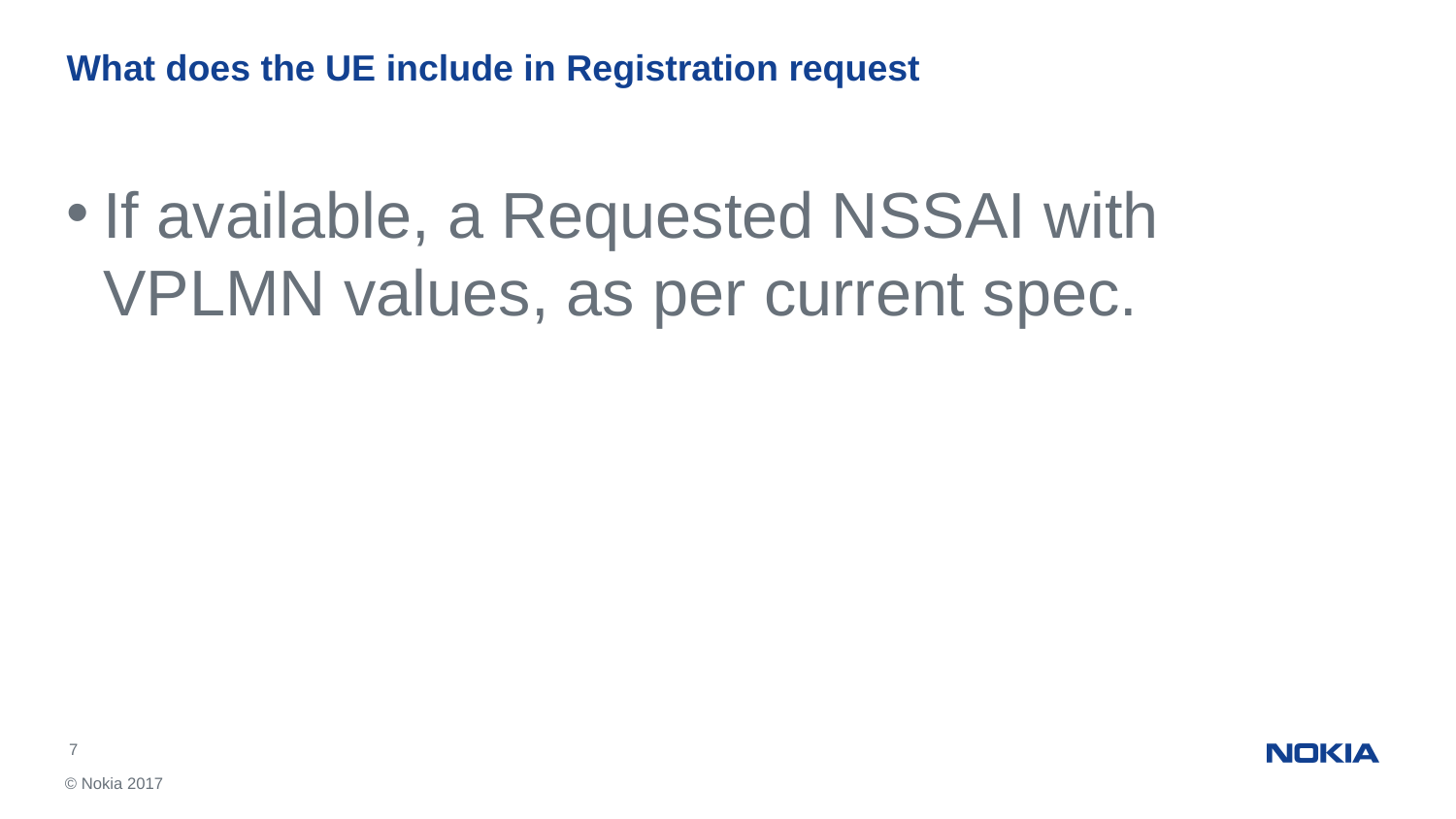

# What does the UE include in Registration request
If available, a Requested NSSAI with VPLMN values, as per current spec.